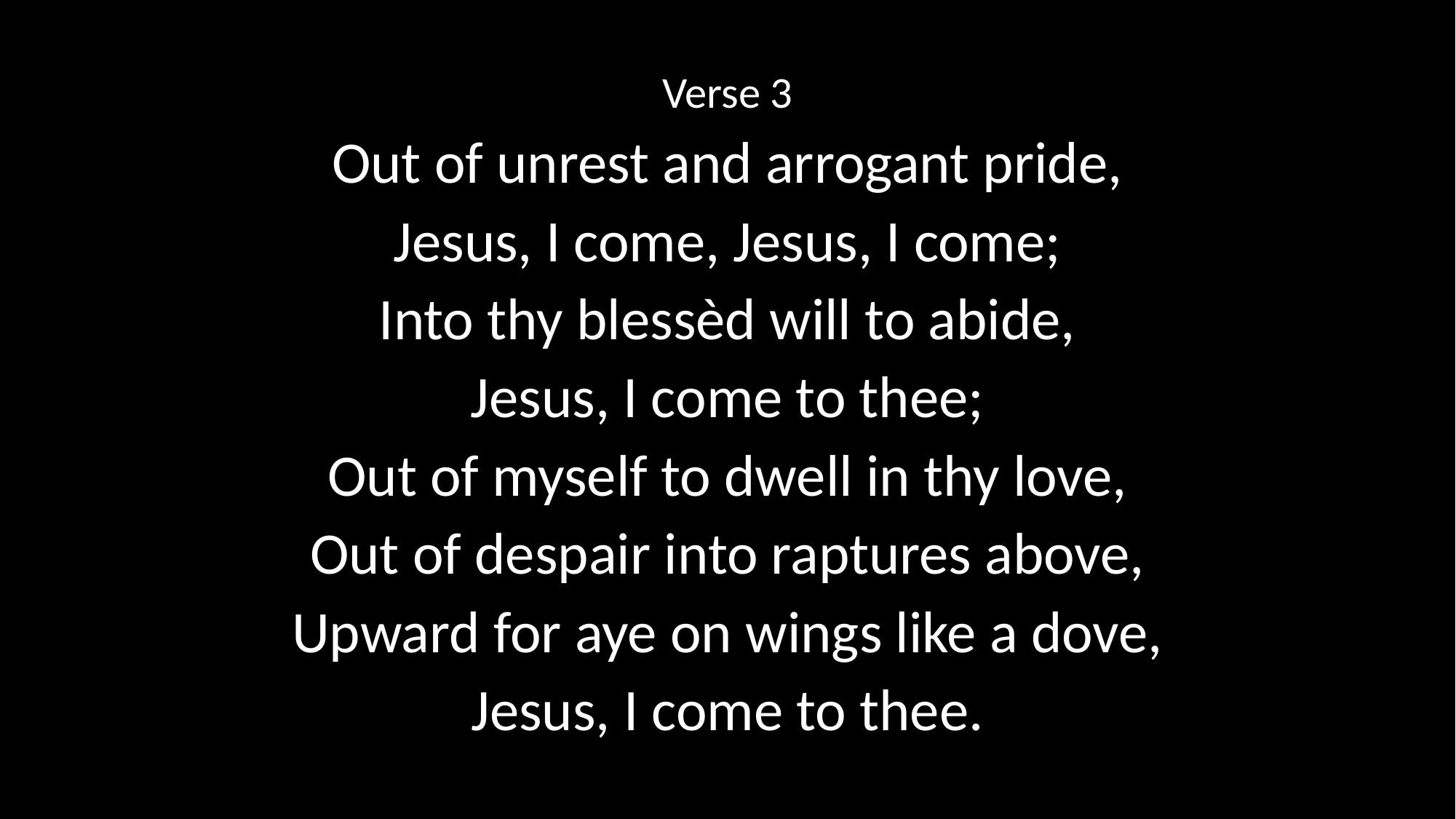

Verse 3
Out of unrest and arrogant pride,
Jesus, I come, Jesus, I come;
Into thy blessèd will to abide,
Jesus, I come to thee;
Out of myself to dwell in thy love,
Out of despair into raptures above,
Upward for aye on wings like a dove,
Jesus, I come to thee.